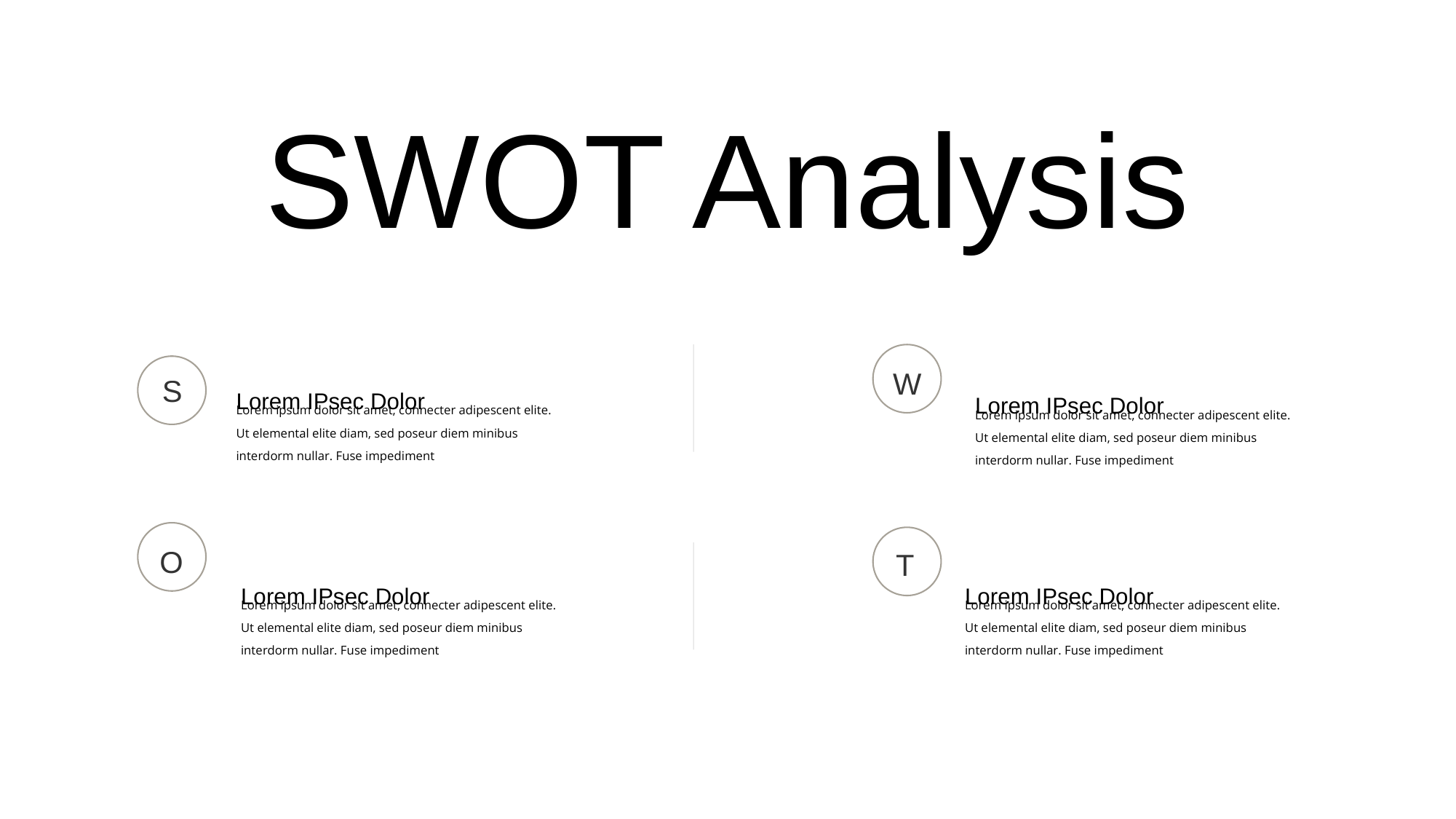

SWOT Analysis
Lorem IPsec Dolor
Lorem IPsec Dolor

W
S
Lorem ipsum dolor sit amet, connecter adipescent elite.
Ut elemental elite diam, sed poseur diem minibus
interdorm nullar. Fuse impediment
Lorem ipsum dolor sit amet, connecter adipescent elite.
Ut elemental elite diam, sed poseur diem minibus
interdorm nullar. Fuse impediment
Lorem IPsec Dolor
Lorem IPsec Dolor

O
T
Lorem ipsum dolor sit amet, connecter adipescent elite.
Ut elemental elite diam, sed poseur diem minibus
interdorm nullar. Fuse impediment
Lorem ipsum dolor sit amet, connecter adipescent elite.
Ut elemental elite diam, sed poseur diem minibus
interdorm nullar. Fuse impediment